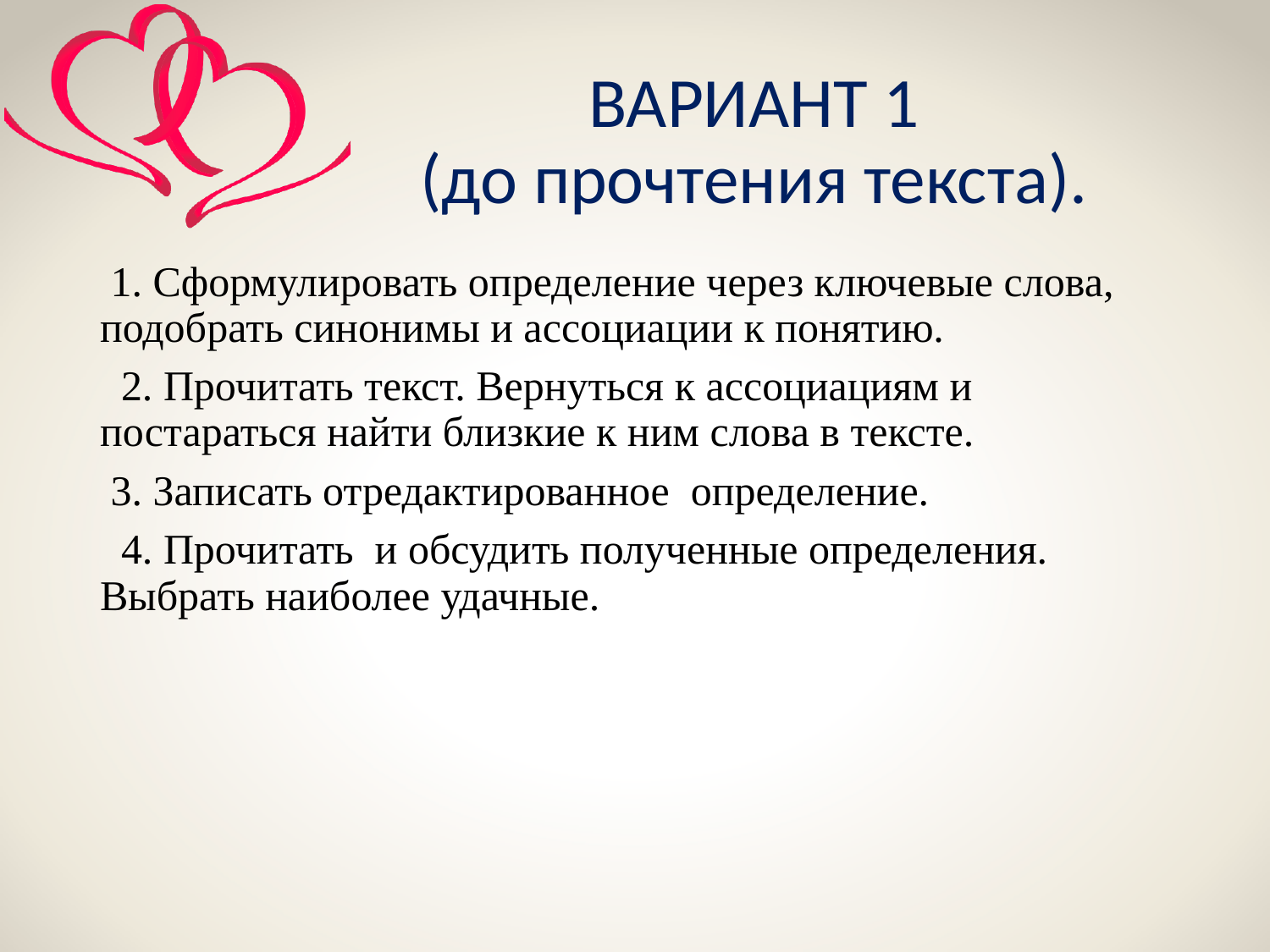

# ВАРИАНТ 1 (до прочтения текста).
 1. Cформулировать определение через ключевые слова, подобрать синонимы и ассоциации к понятию.
  2. Прочитать текст. Вернуться к ассоциациям и постараться найти близкие к ним слова в тексте.
 3. Записать отредактированное  определение.
  4. Прочитать  и обсудить полученные определения. Выбрать наиболее удачные.